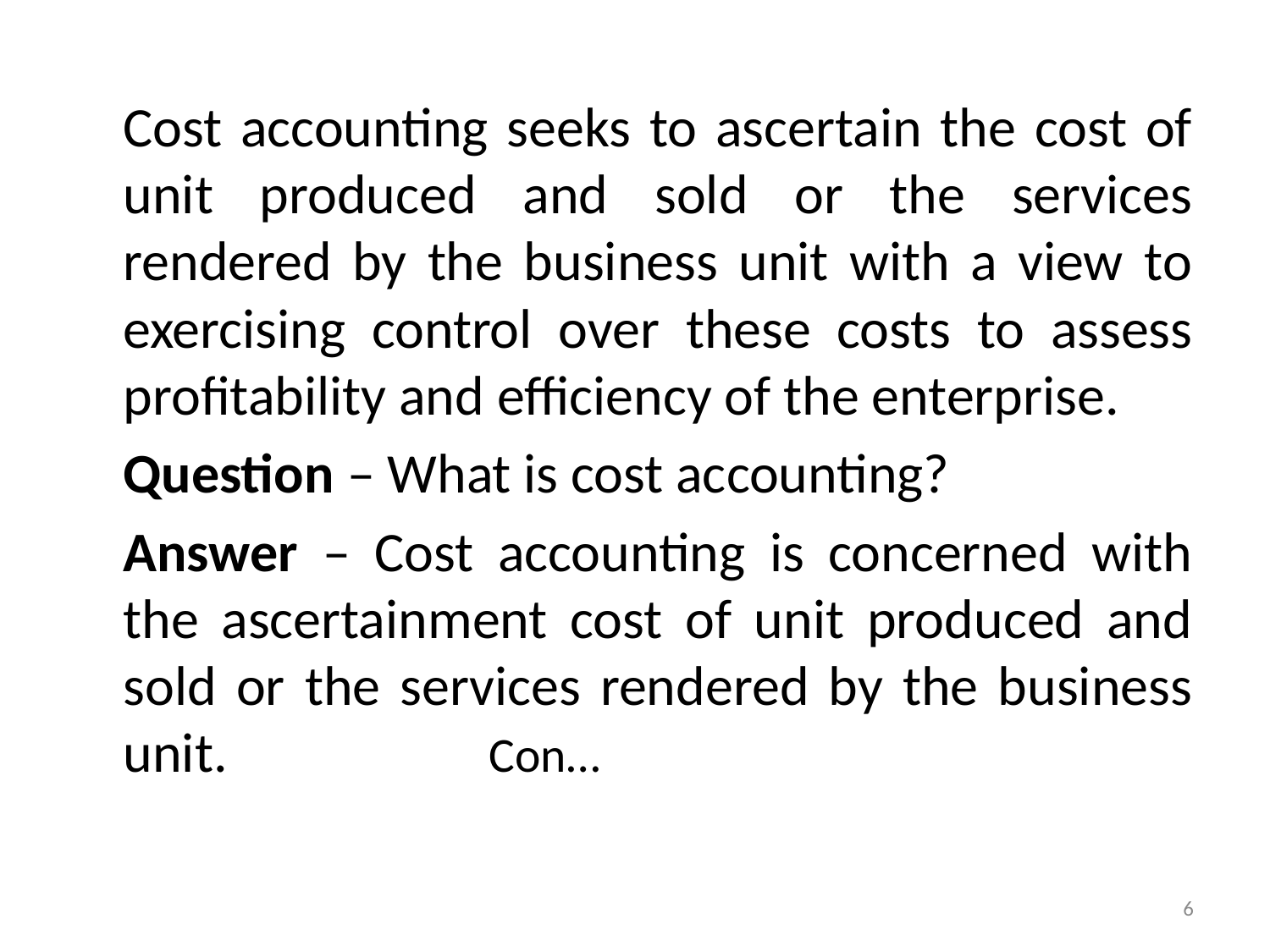

Cost accounting seeks to ascertain the cost of unit produced and sold or the services rendered by the business unit with a view to exercising control over these costs to assess profitability and efficiency of the enterprise.
	Question – What is cost accounting?
	Answer – Cost accounting is concerned with the ascertainment cost of unit produced and sold or the services rendered by the business unit.  														         Con…

6